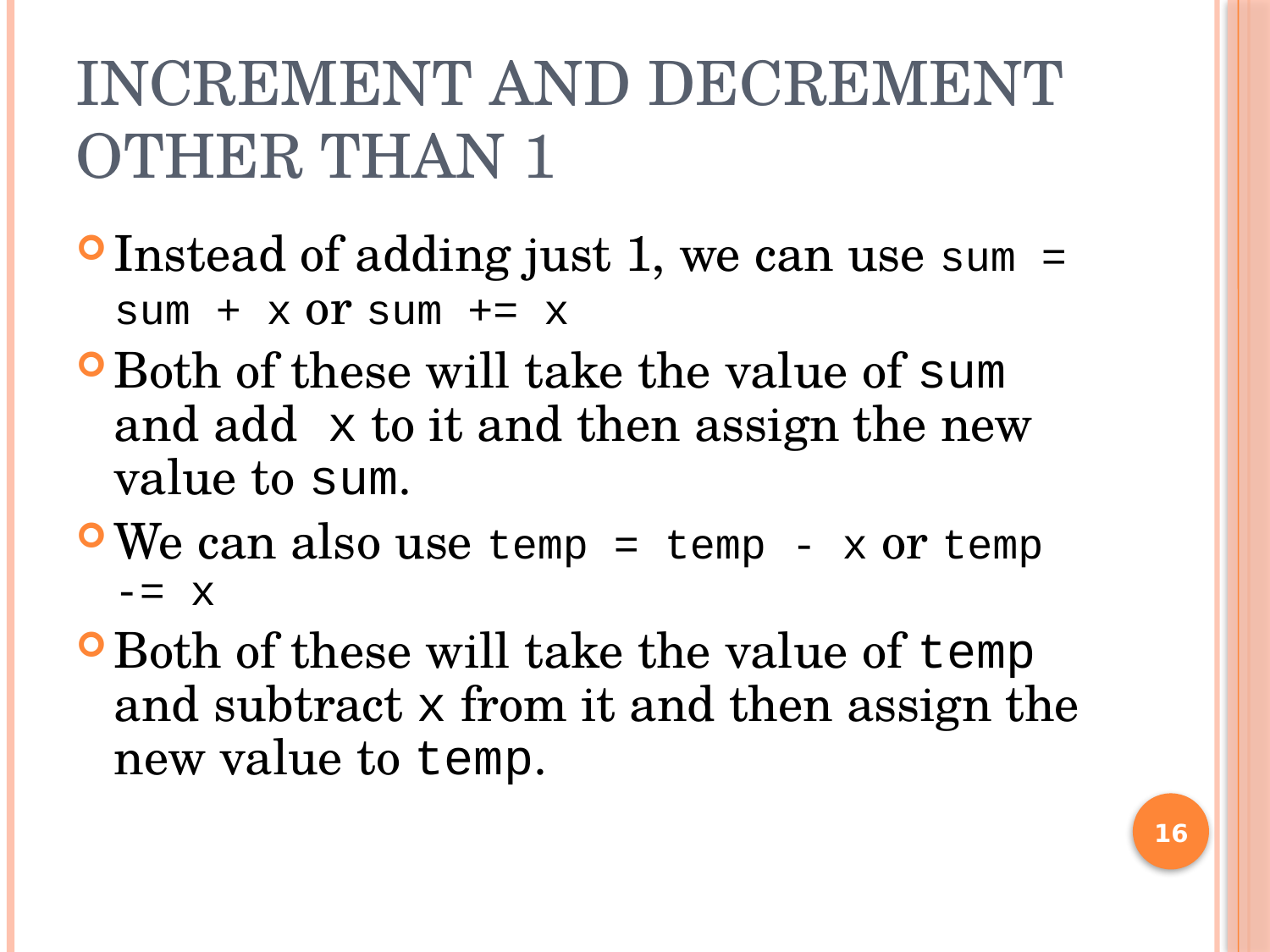

# Increment and Decrement Other Than 1
Instead of adding just 1, we can use sum = sum + x or sum += x
Both of these will take the value of sum and add x to it and then assign the new value to sum.
We can also use temp = temp - x or temp -= x
Both of these will take the value of temp and subtract x from it and then assign the new value to temp.
16